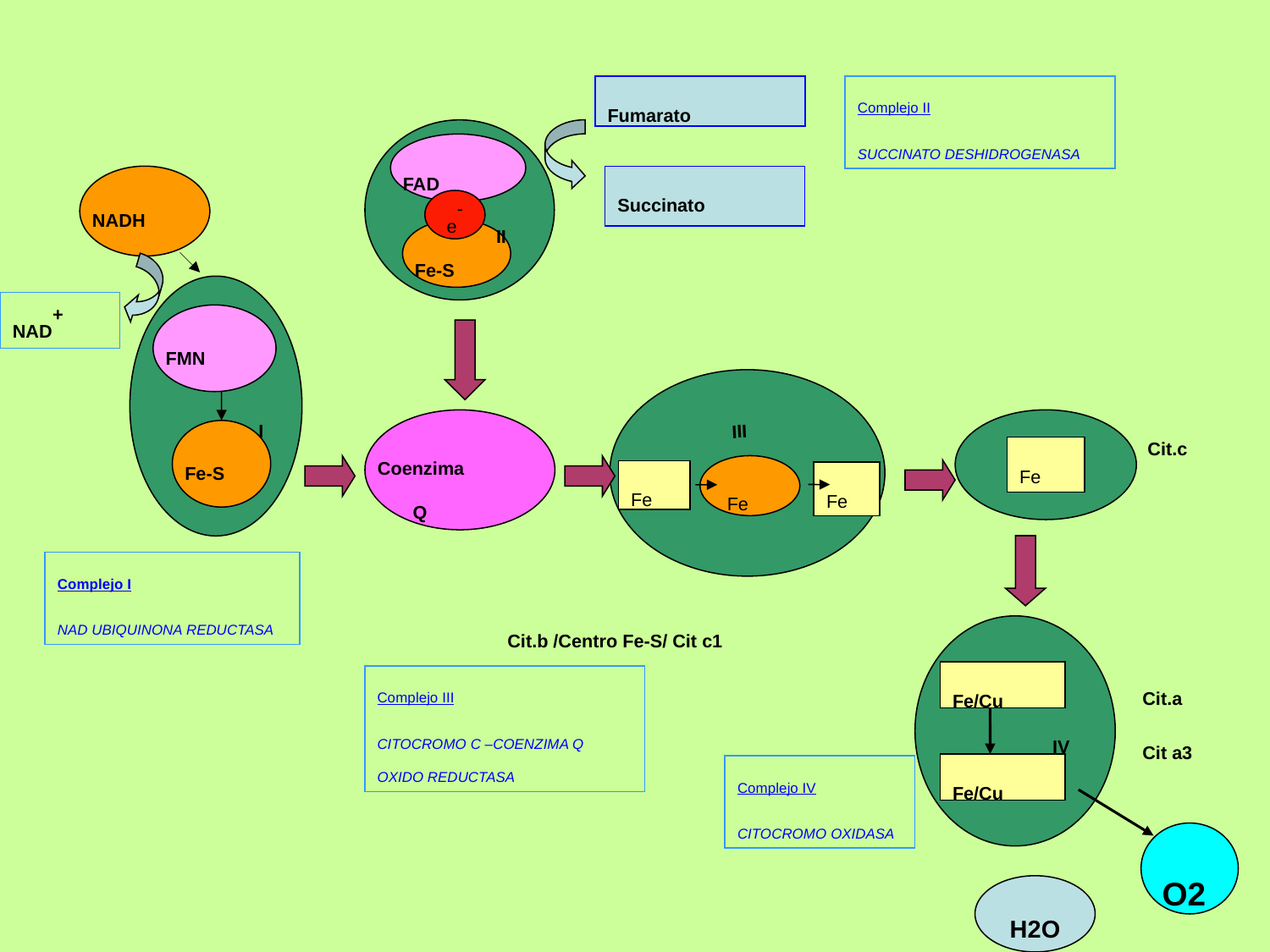

Fumarato
Complejo II
SUCCINATO DESHIDROGENASA

FAD

II

Fe-S

NADH

FMN

I

Fe-S
NAD+
Succinato
e-

Fe-S
Fe
Fe
Fe

III

Coenzima
       Q

Fe
Cit.c

Complejo I
NAD UBIQUINONA REDUCTASA
Cit.b /Centro Fe-S/ Cit c1

Fe/Cu

IV
Fe/Cu

O2
Cit.a
Cit a3
Complejo III
CITOCROMO C –COENZIMA Q OXIDO REDUCTASA
Complejo IV
CITOCROMO OXIDASA
H2O